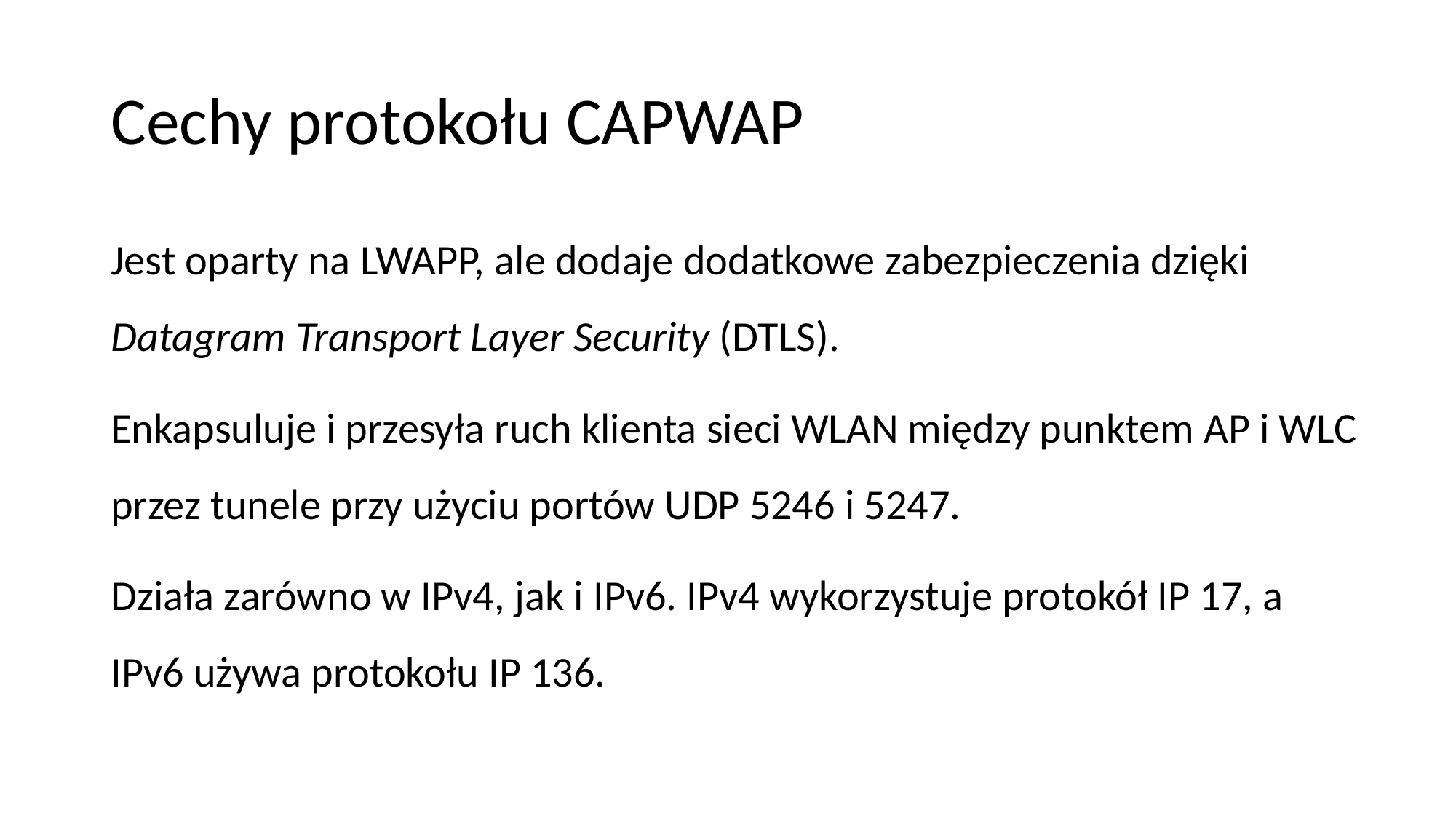

# Cechy protokołu CAPWAP
Jest oparty na LWAPP, ale dodaje dodatkowe zabezpieczenia dzięki Datagram Transport Layer Security (DTLS).
Enkapsuluje i przesyła ruch klienta sieci WLAN między punktem AP i WLC przez tunele przy użyciu portów UDP 5246 i 5247.
Działa zarówno w IPv4, jak i IPv6. IPv4 wykorzystuje protokół IP 17, a IPv6 używa protokołu IP 136.